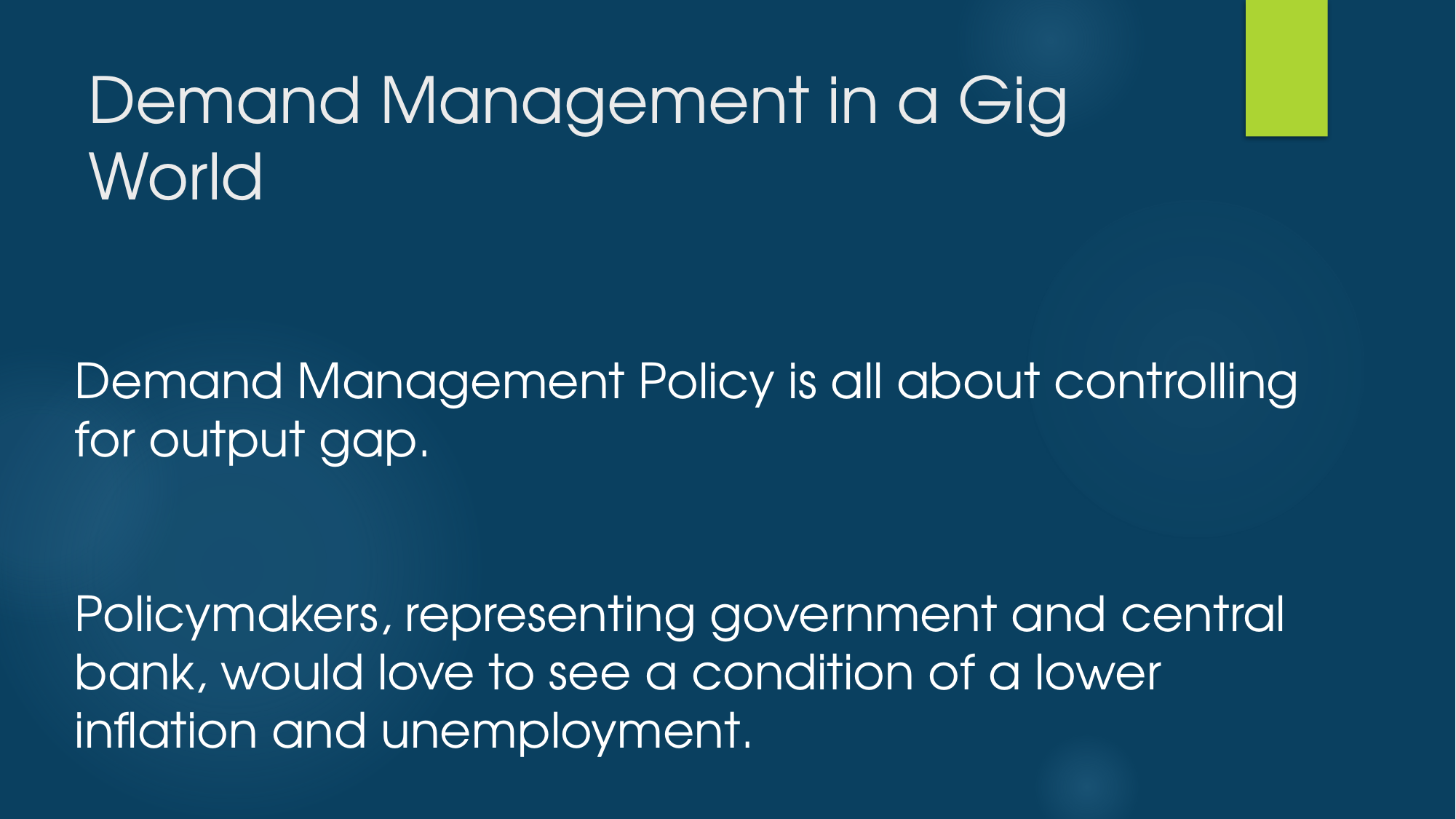

# Demand Management in a Gig World
Demand Management Policy is all about controlling for output gap.

Policymakers, representing government and central bank, would love to see a condition of a lower inflation and unemployment.